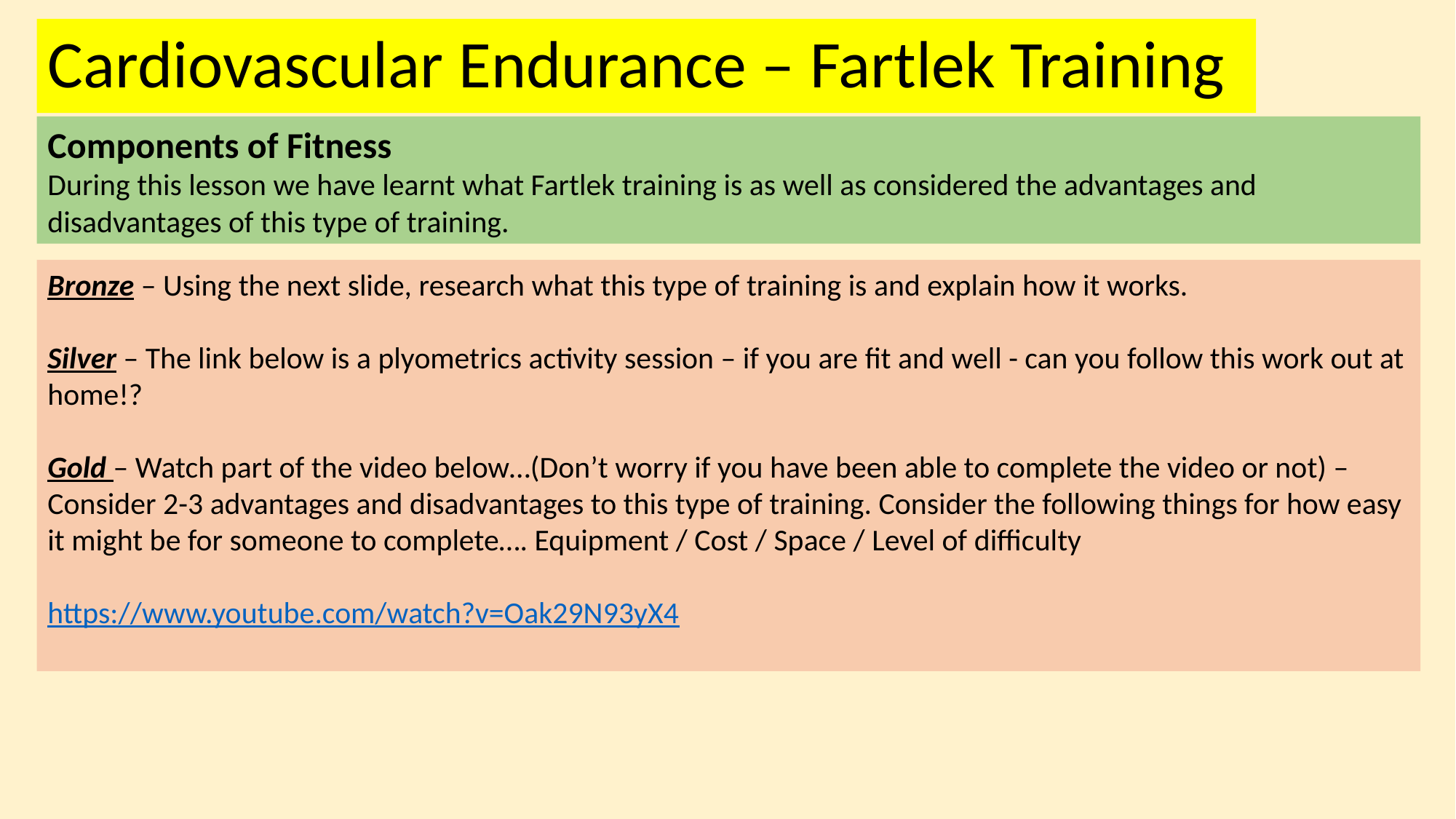

# Cardiovascular Endurance – Fartlek Training
Components of Fitness
During this lesson we have learnt what Fartlek training is as well as considered the advantages and disadvantages of this type of training.
Bronze – Using the next slide, research what this type of training is and explain how it works.

Silver – The link below is a plyometrics activity session – if you are fit and well - can you follow this work out at home!?

Gold – Watch part of the video below…(Don’t worry if you have been able to complete the video or not) – Consider 2-3 advantages and disadvantages to this type of training. Consider the following things for how easy it might be for someone to complete…. Equipment / Cost / Space / Level of difficulty

https://www.youtube.com/watch?v=Oak29N93yX4